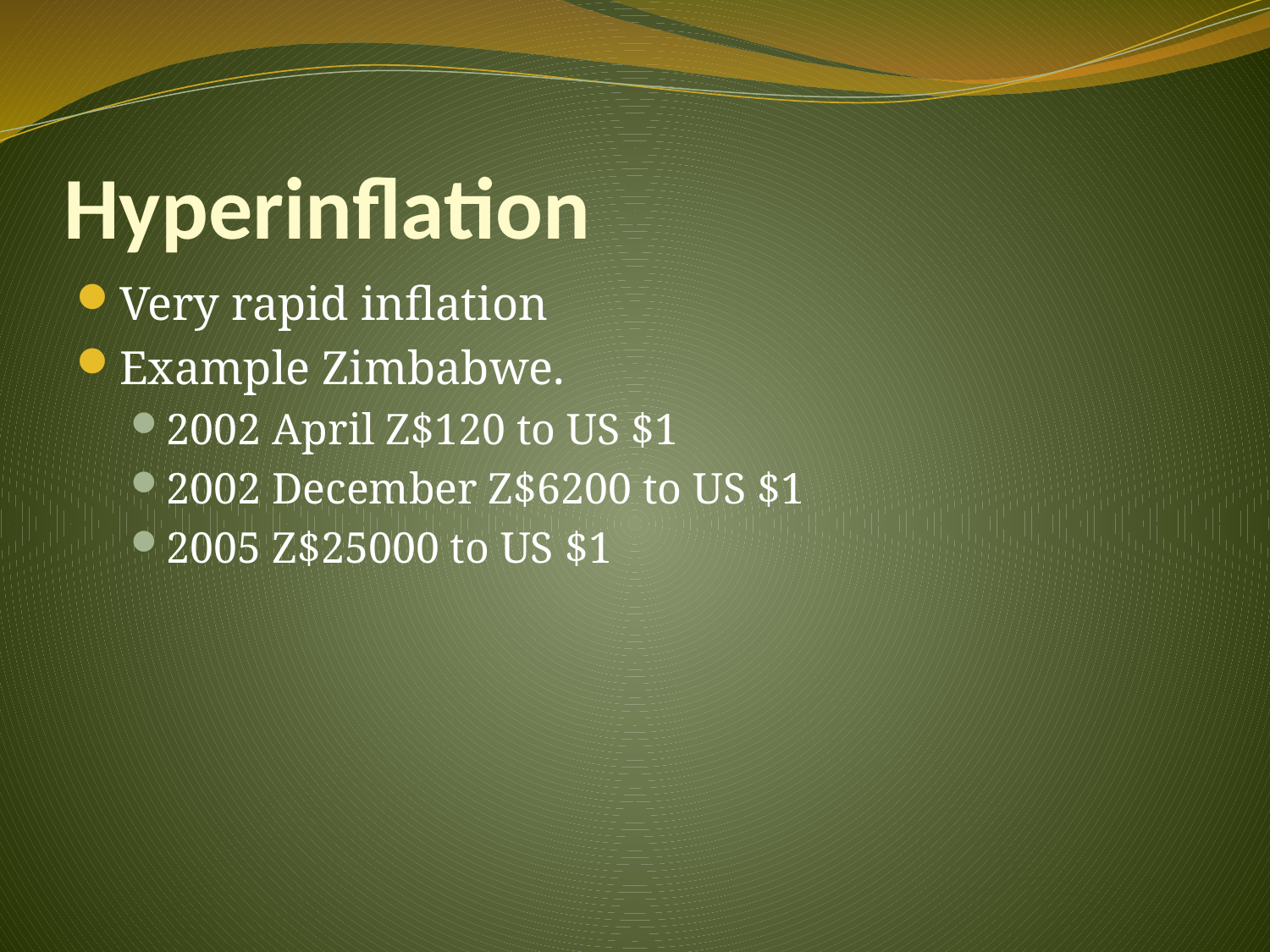

# Hyperinflation
Very rapid inflation
Example Zimbabwe.
2002 April Z$120 to US $1
2002 December Z$6200 to US $1
2005 Z$25000 to US $1